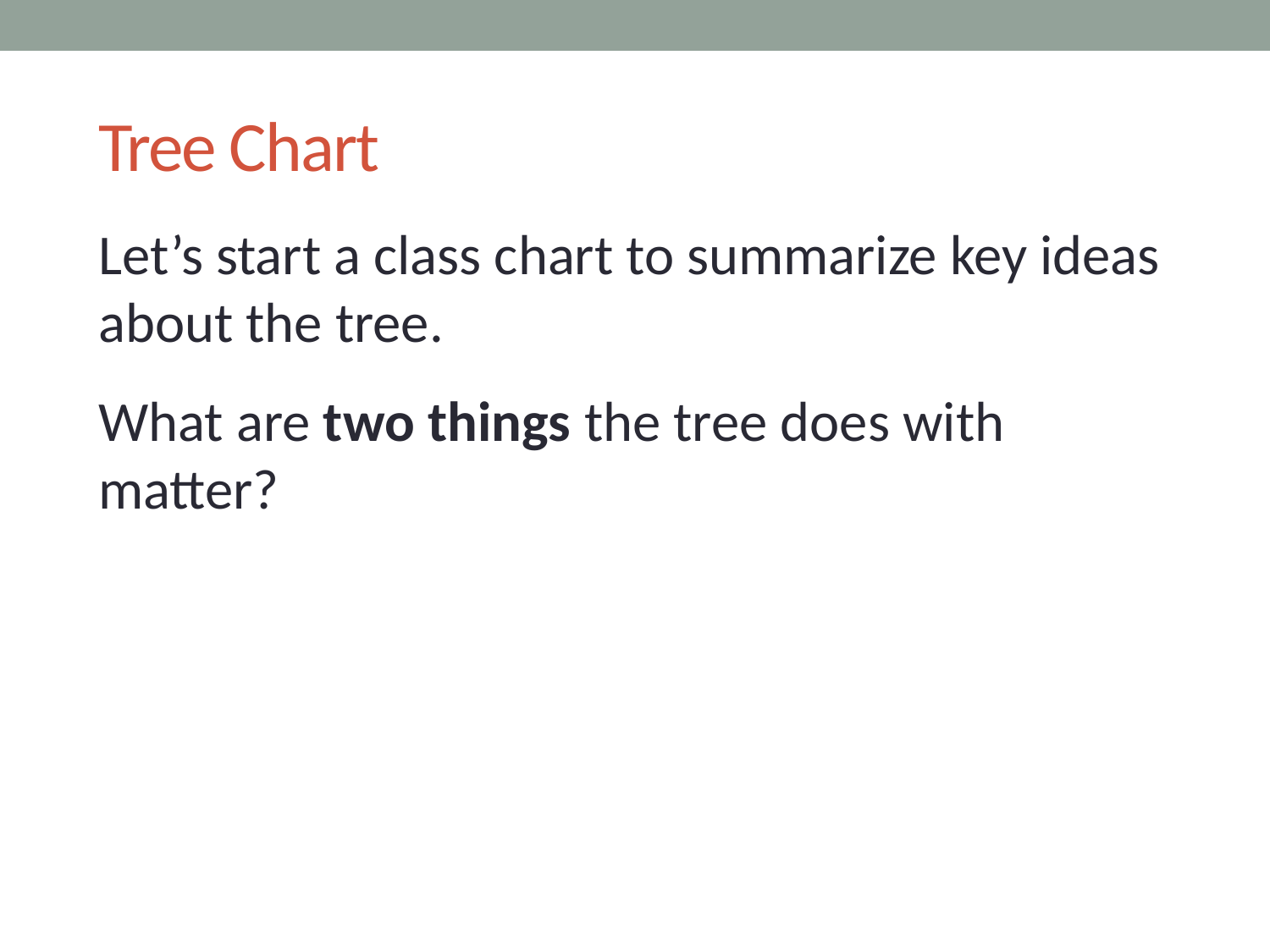

# Tree Chart
Let’s start a class chart to summarize key ideas about the tree.
What are two things the tree does with matter?